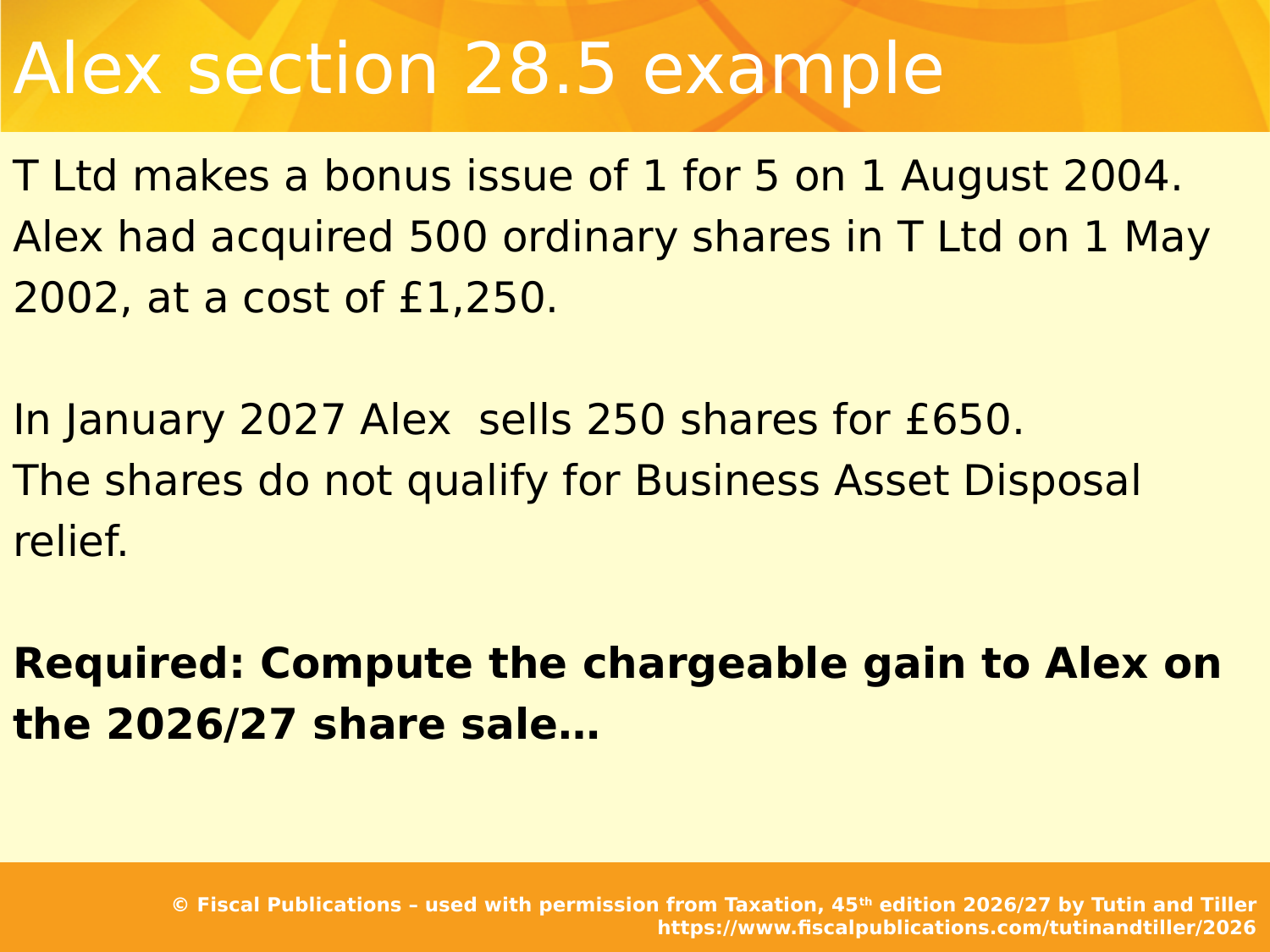

# Alex section 28.5 example
T Ltd makes a bonus issue of 1 for 5 on 1 August 2004.  Alex had acquired 500 ordinary shares in T Ltd on 1 May 2002, at a cost of £1,250.

In January 2027 Alex  sells 250 shares for £650.
The shares do not qualify for Business Asset Disposal relief.

Required: Compute the chargeable gain to Alex on the 2026/27 share sale…